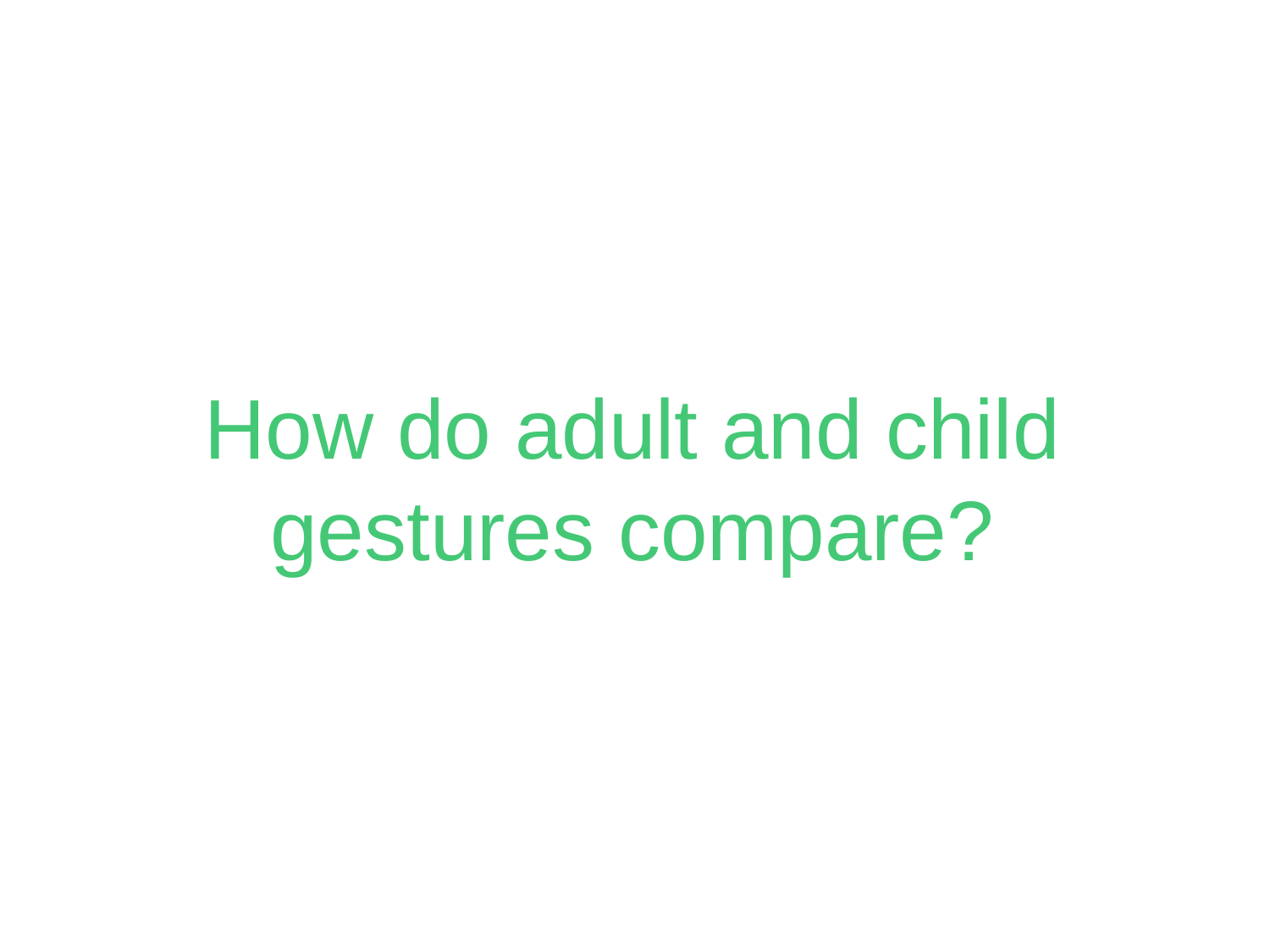

How do adult and child gestures compare?